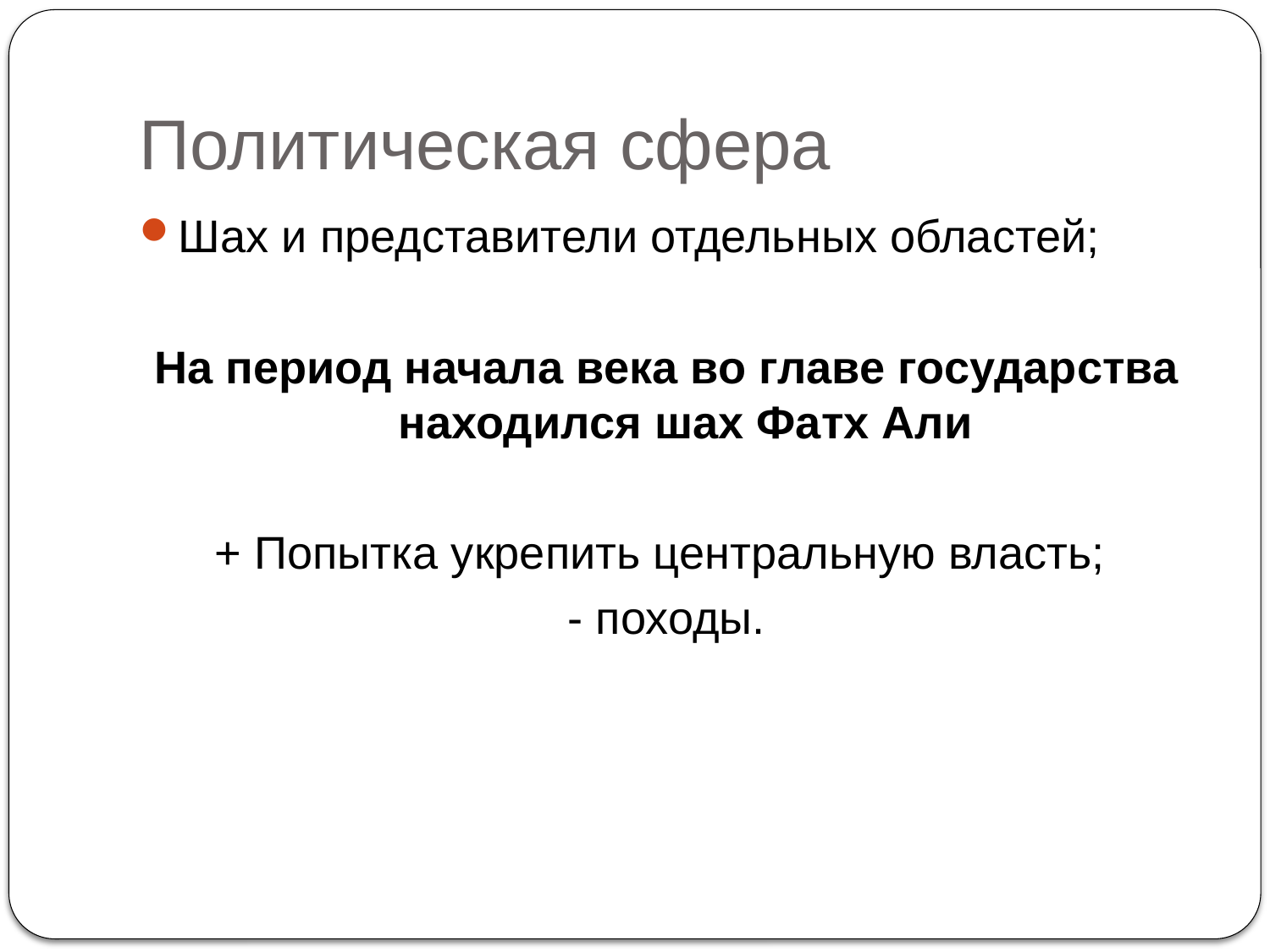

# Политическая сфера
Шах и представители отдельных областей;

На период начала века во главе государства находился шах Фатх Али

+ Попытка укрепить центральную власть;
- походы.